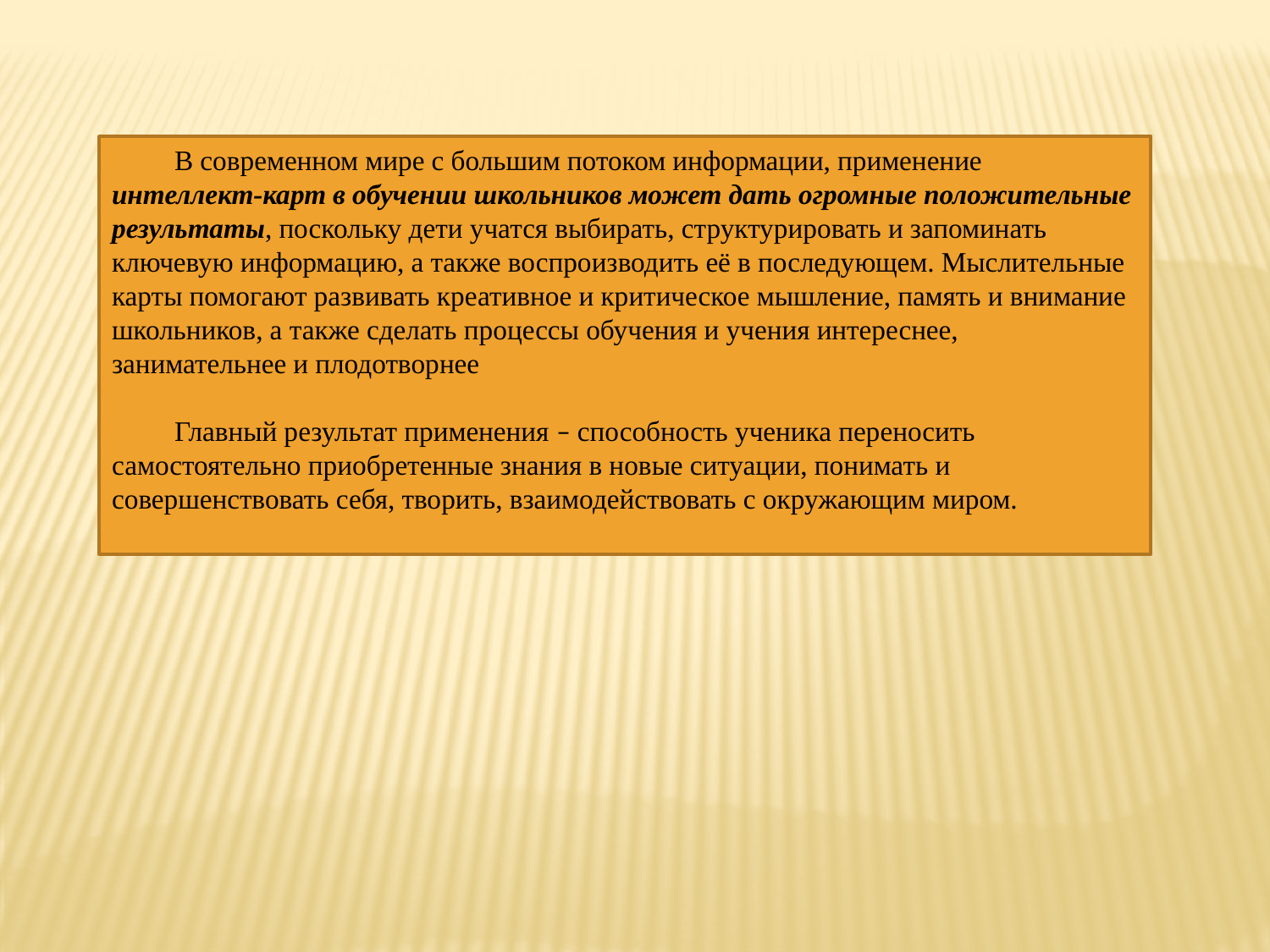

В современном мире с большим потоком информации, применение интеллект-карт в обучении школьников может дать огромные положительные результаты, поскольку дети учатся выбирать, структурировать и запоминать ключевую информацию, а также воспроизводить её в последующем. Мыслительные карты помогают развивать креативное и критическое мышление, память и внимание школьников, а также сделать процессы обучения и учения интереснее, занимательнее и плодотворнее

Главный результат применения – способность ученика переносить самостоятельно приобретенные знания в новые ситуации, понимать и совершенствовать себя, творить, взаимодействовать с окружающим миром.